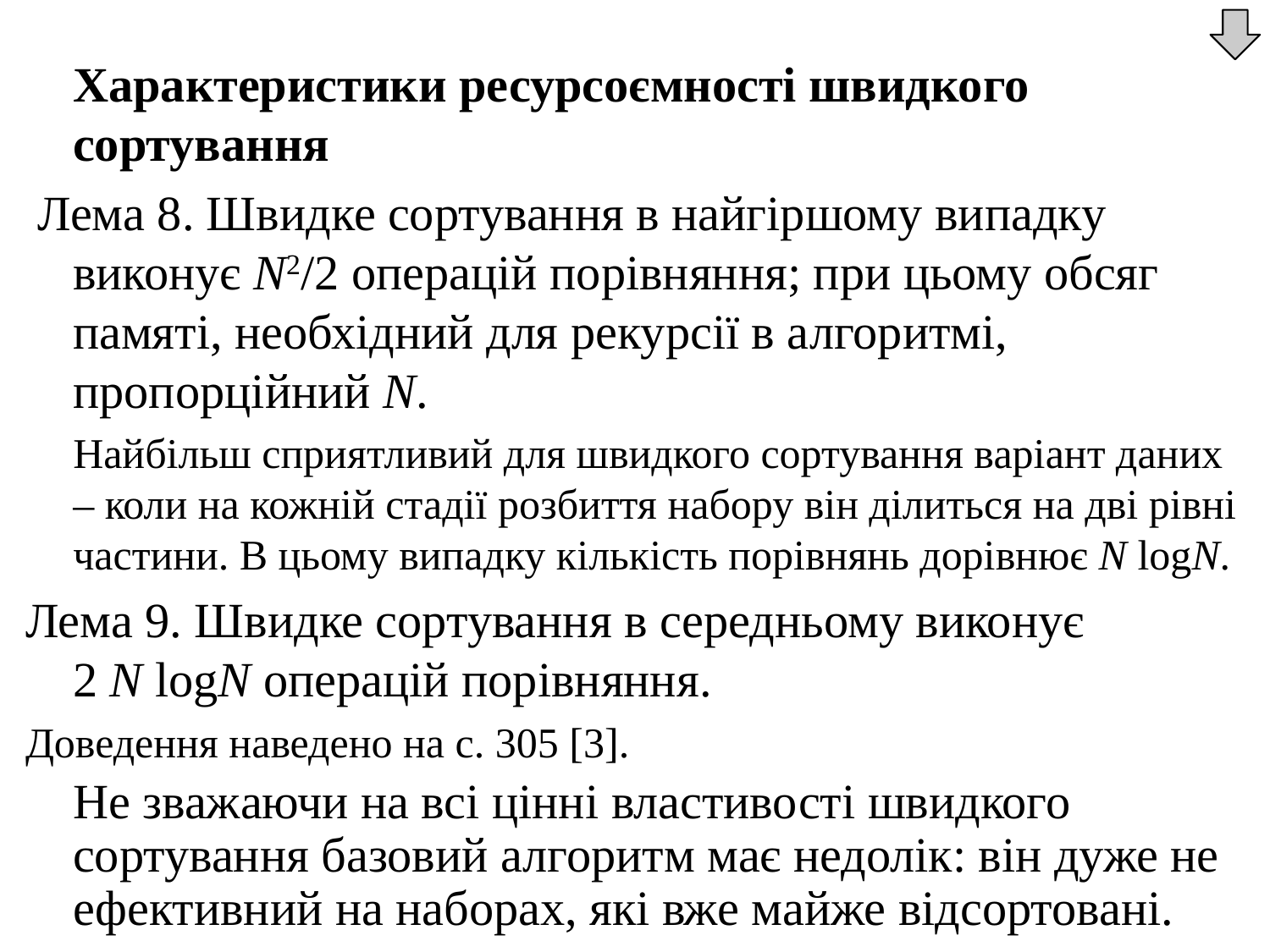

Характеристики ресурсоємності швидкого сортування
 Лема 8. Швидке сортування в найгіршому випадку виконує N2/2 операцій порівняння; при цьому обсяг памяті, необхідний для рекурсії в алгоритмі, пропорційний N.
	Найбільш сприятливий для швидкого сортування варіант даних – коли на кожній стадії розбиття набору він ділиться на дві рівні частини. В цьому випадку кількість порівнянь дорівнює N logN.
Лема 9. Швидке сортування в середньому виконує 2 N logN операцій порівняння.
Доведення наведено на с. 305 [3].
	Не зважаючи на всі цінні властивості швидкого сортування базовий алгоритм має недолік: він дуже не ефективний на наборах, які вже майже відсортовані.